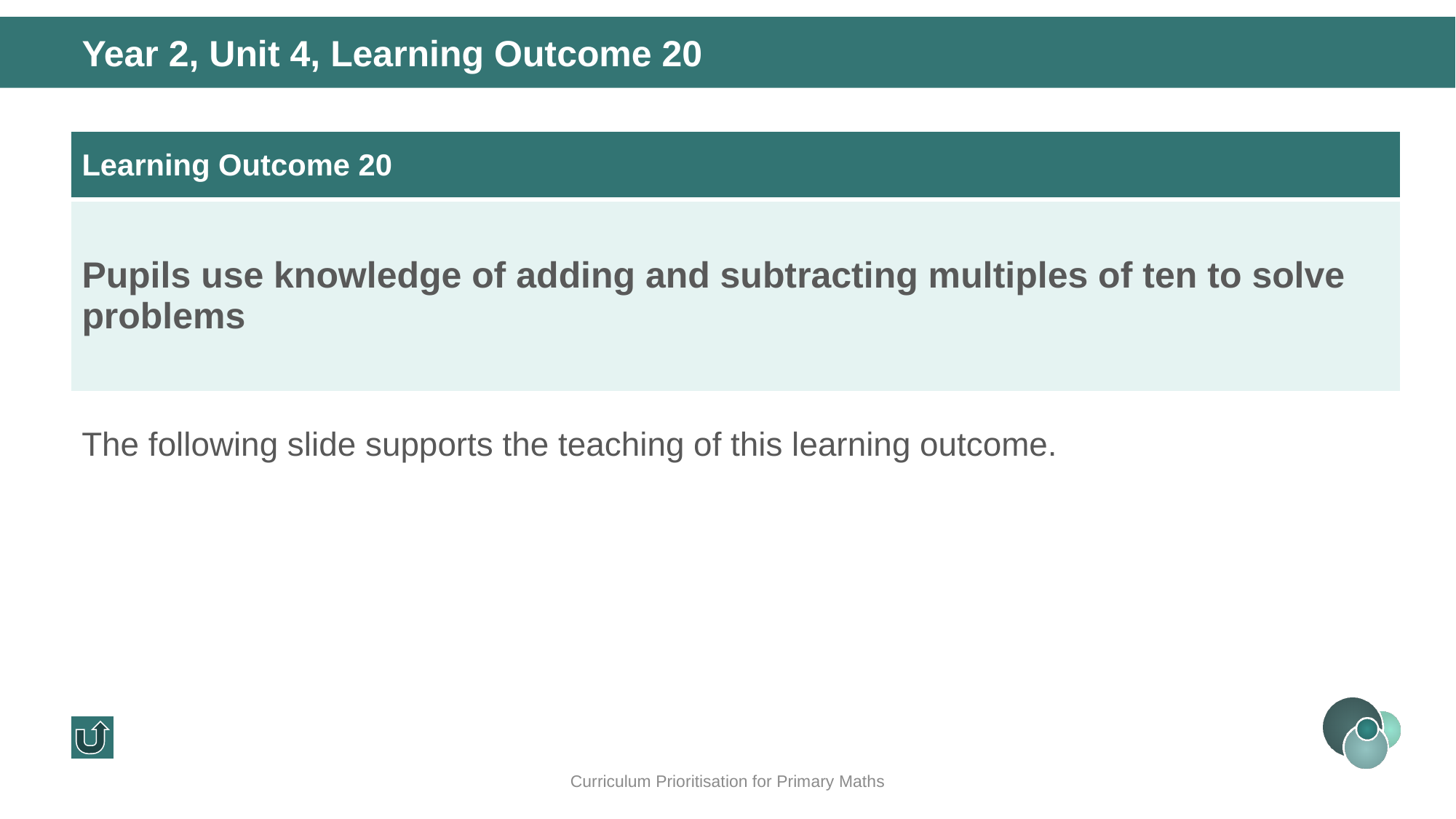

Year 2, Unit 4, Learning Outcome 20
| Learning Outcome 20 |
| --- |
| Pupils use knowledge of adding and subtracting multiples of ten to solve problems |
The following slide supports the teaching of this learning outcome.

Curriculum Prioritisation for Primary Maths